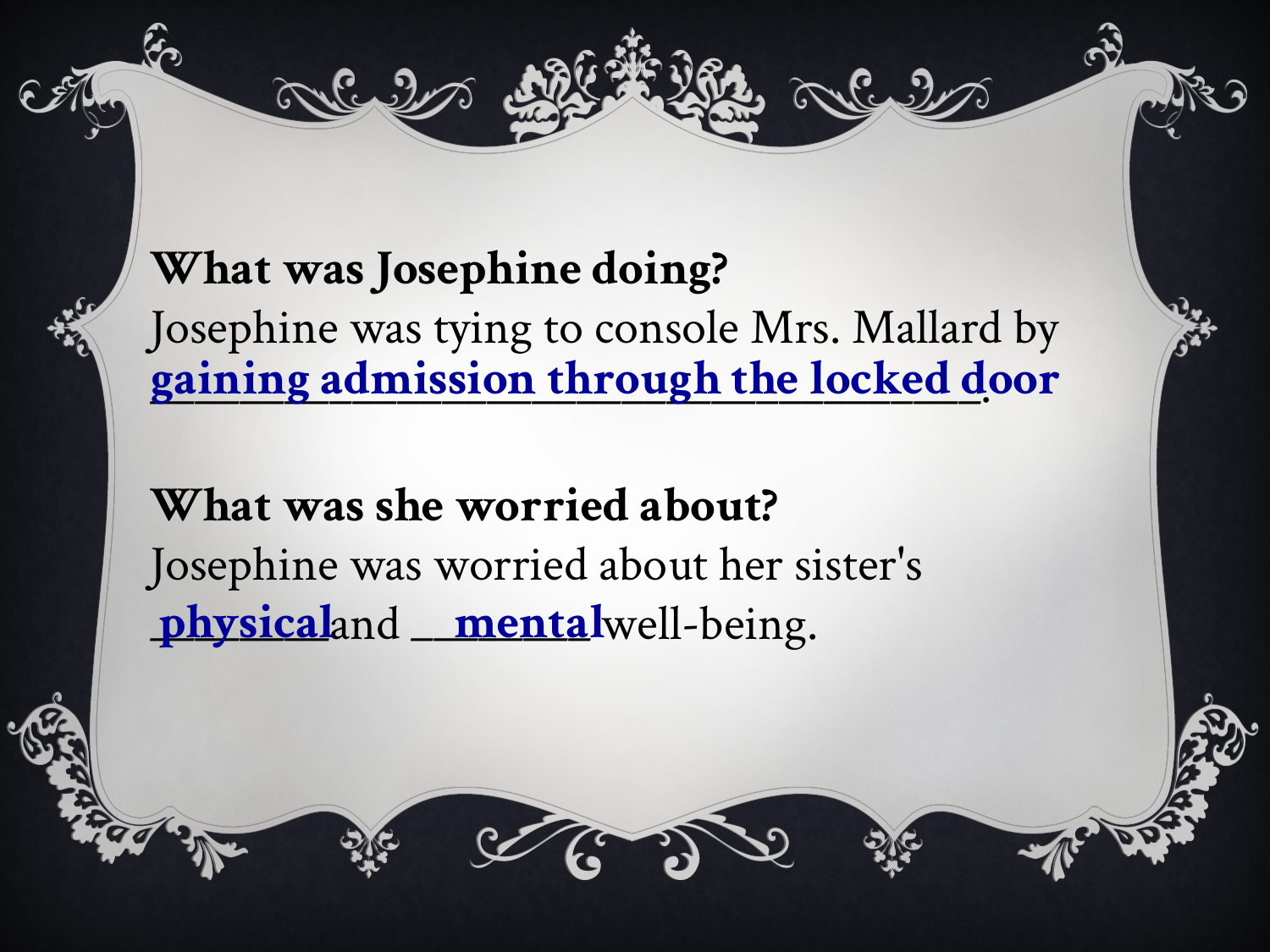

What was Josephine doing?
Josephine was tying to console Mrs. Mallard by _____________________________________.

What was she worried about?
Josephine was worried about her sister's ________and ________ well-being.

gaining admission through the locked door
physical
mental